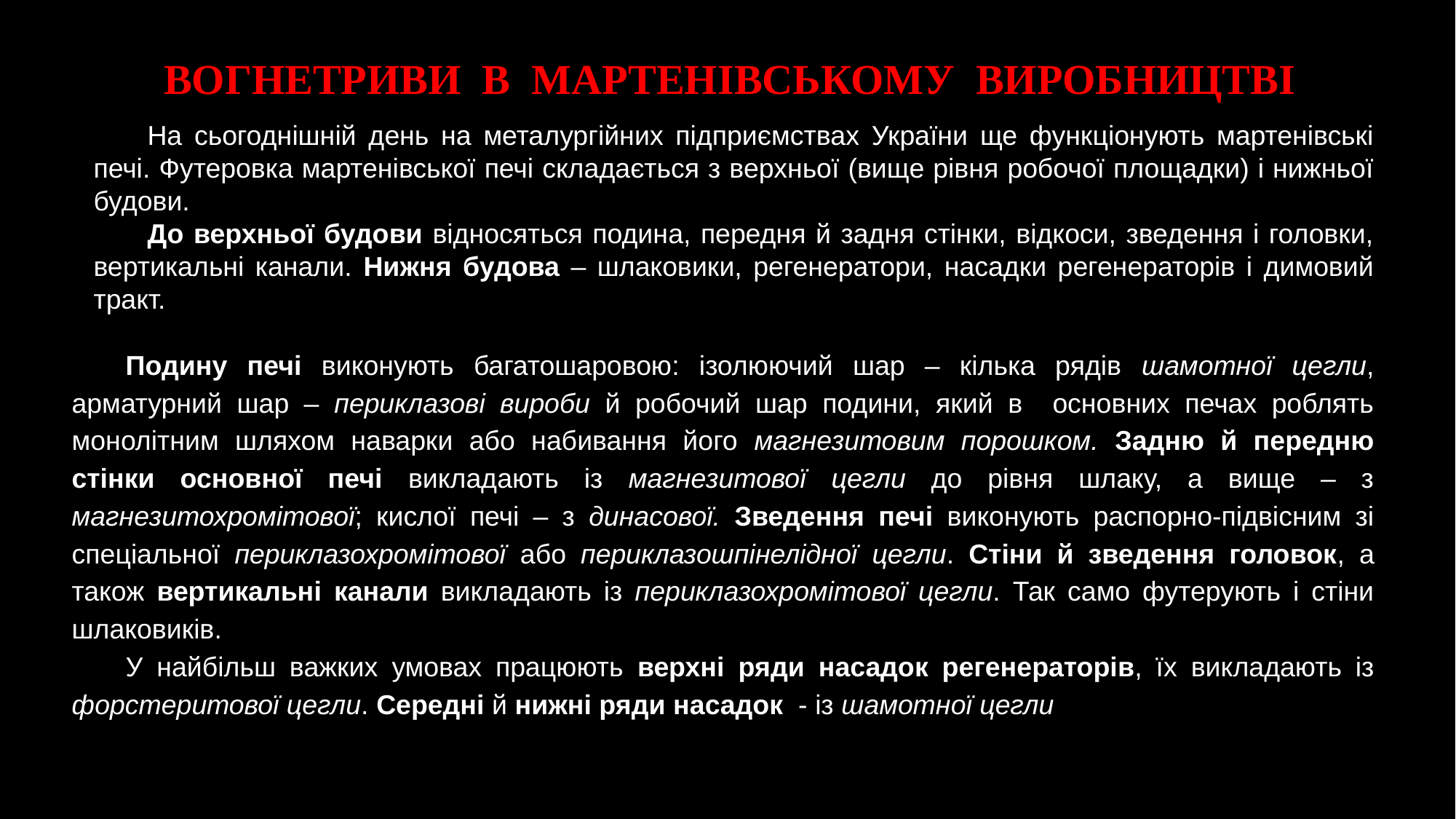

ВОГНЕТРИВИ  В  МАРТЕНІВСЬКОМУ  ВИРОБНИЦТВІ
На сьогоднішній день на металургійних підприємствах України ще функціонують мартенівські печі. Футеровка мартенівської печі складається з верхньої (вище рівня робочої площадки) і нижньої будови.
До верхньої будови відносяться подина, передня й задня стінки, відкоси, зведення і головки, вертикальні канали. Нижня будова – шлаковики, регенератори, насадки регенераторів і димовий тракт.
Подину печі виконують багатошаровою: ізолюючий шар – кілька рядів шамотної цегли, арматурний шар – периклазові вироби й робочий шар подини, який в  основних печах роблять монолітним шляхом наварки або набивання його магнезитовим порошком. Задню й передню стінки основної печі викладають із магнезитової цегли до рівня шлаку, а вище – з магнезитохромітової; кислої печі – з динасової. Зведення печі виконують распорно-підвісним зі спеціальної периклазохромітової або периклазошпінелідної цегли. Стіни й зведення головок, а також вертикальні канали викладають із периклазохромітової цегли. Так само футерують і стіни шлаковиків.
У найбільш важких умовах працюють верхні ряди насадок регенераторів, їх викладають із форстеритової цегли. Середні й нижні ряди насадок  - із шамотної цегли.